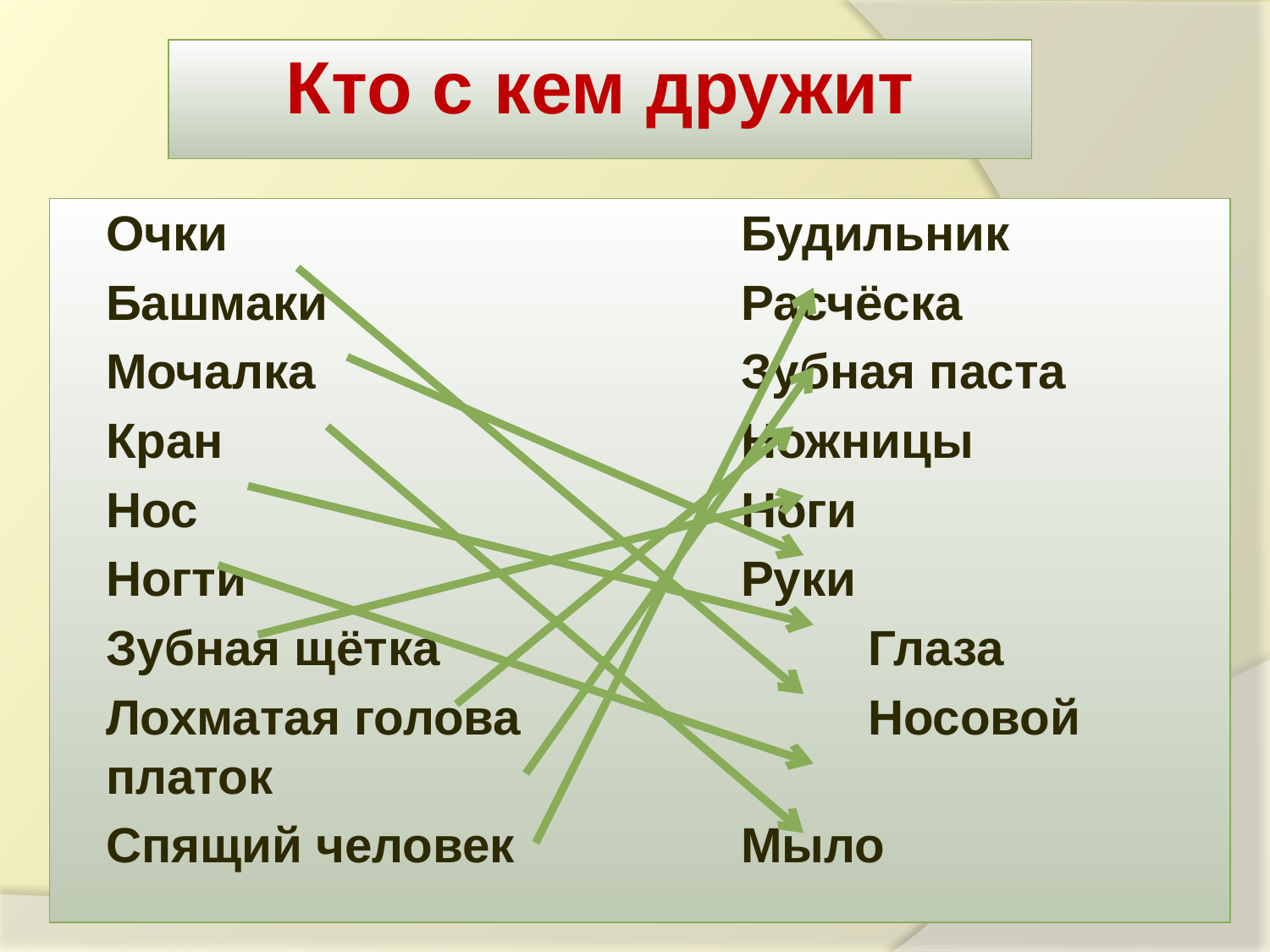

# Кто с кем дружит
Очки                                   	Будильник
Башмаки                             	Расчёска
Мочалка                             	Зубная паста
Кран                                    	Ножницы
Нос                                      	Ноги
Ногти                                   	Руки
Зубная щётка                      	Глаза
Лохматая голова         		Носовой платок
Спящий человек               	Мыло